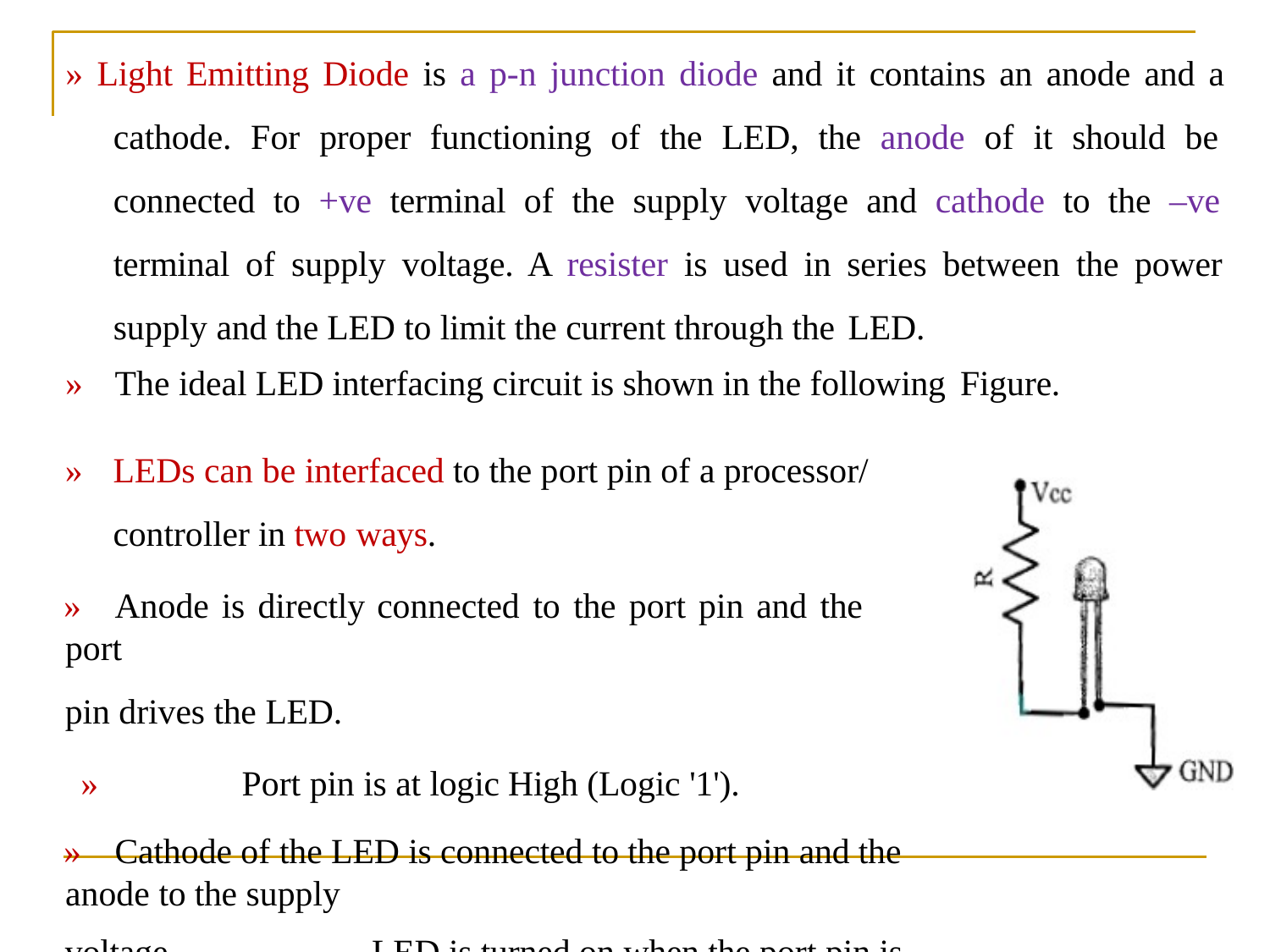

# » Light Emitting Diode is a p-n junction diode and it contains an anode and a  cathode. For proper functioning of the LED, the anode of it should be  connected to +ve terminal of the supply voltage and cathode to the –ve  terminal of supply voltage. A resister is used in series between the power  supply and the LED to limit the current through the LED.
»	The ideal LED interfacing circuit is shown in the following Figure.
»	LEDs can be interfaced to the port pin of a processor/  controller in two ways.
»	Anode is directly connected to the port pin and the port
pin drives the LED.
»	Port pin is at logic High (Logic '1').
»	Cathode of the LED is connected to the port pin and the anode to the supply
voltage.	LED is turned on when the port pin is at logic Low (Logic '0').
	94